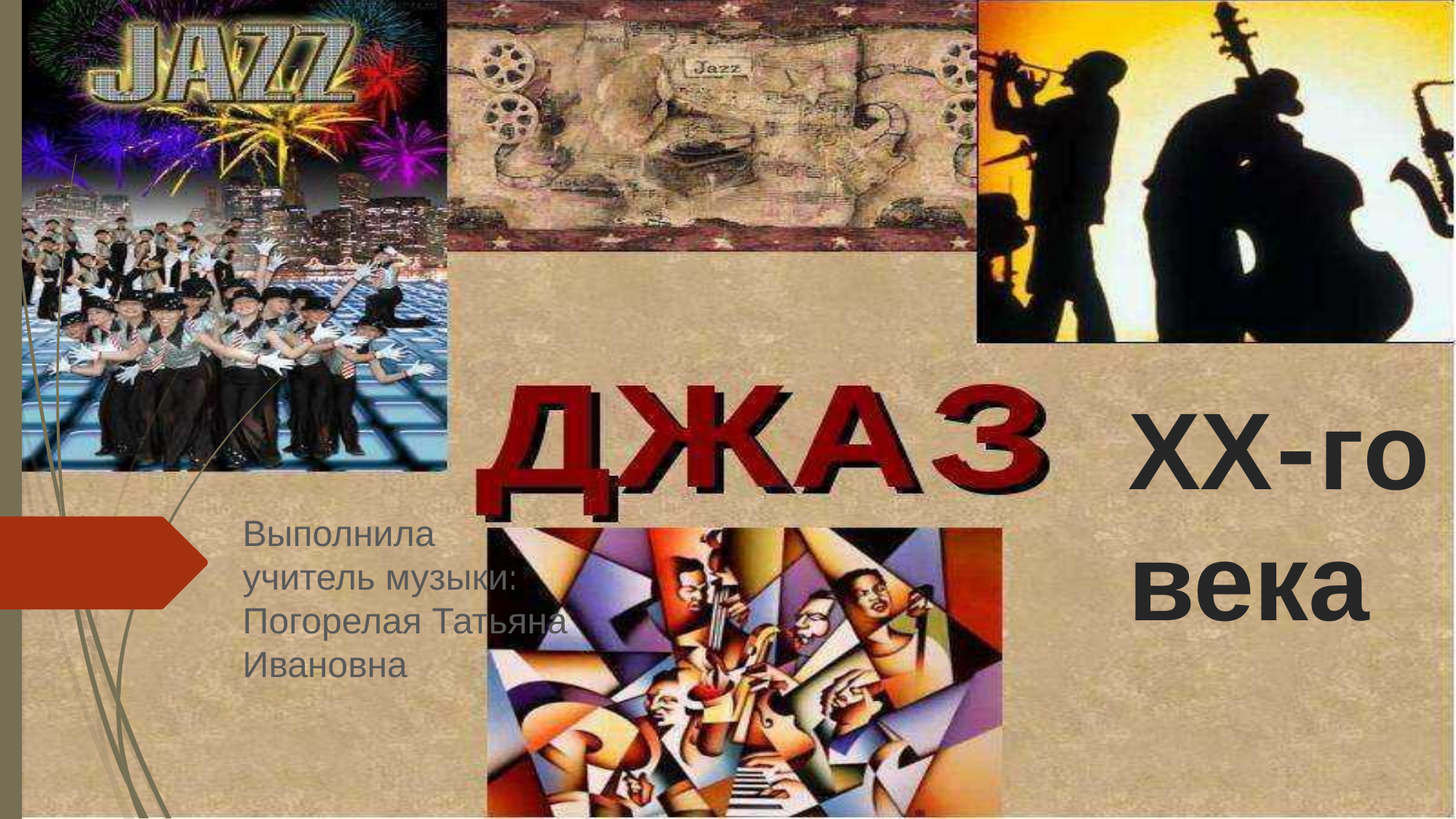

# ХХ-го века
Выполнила учитель музыки: Погорелая Татьяна Ивановна